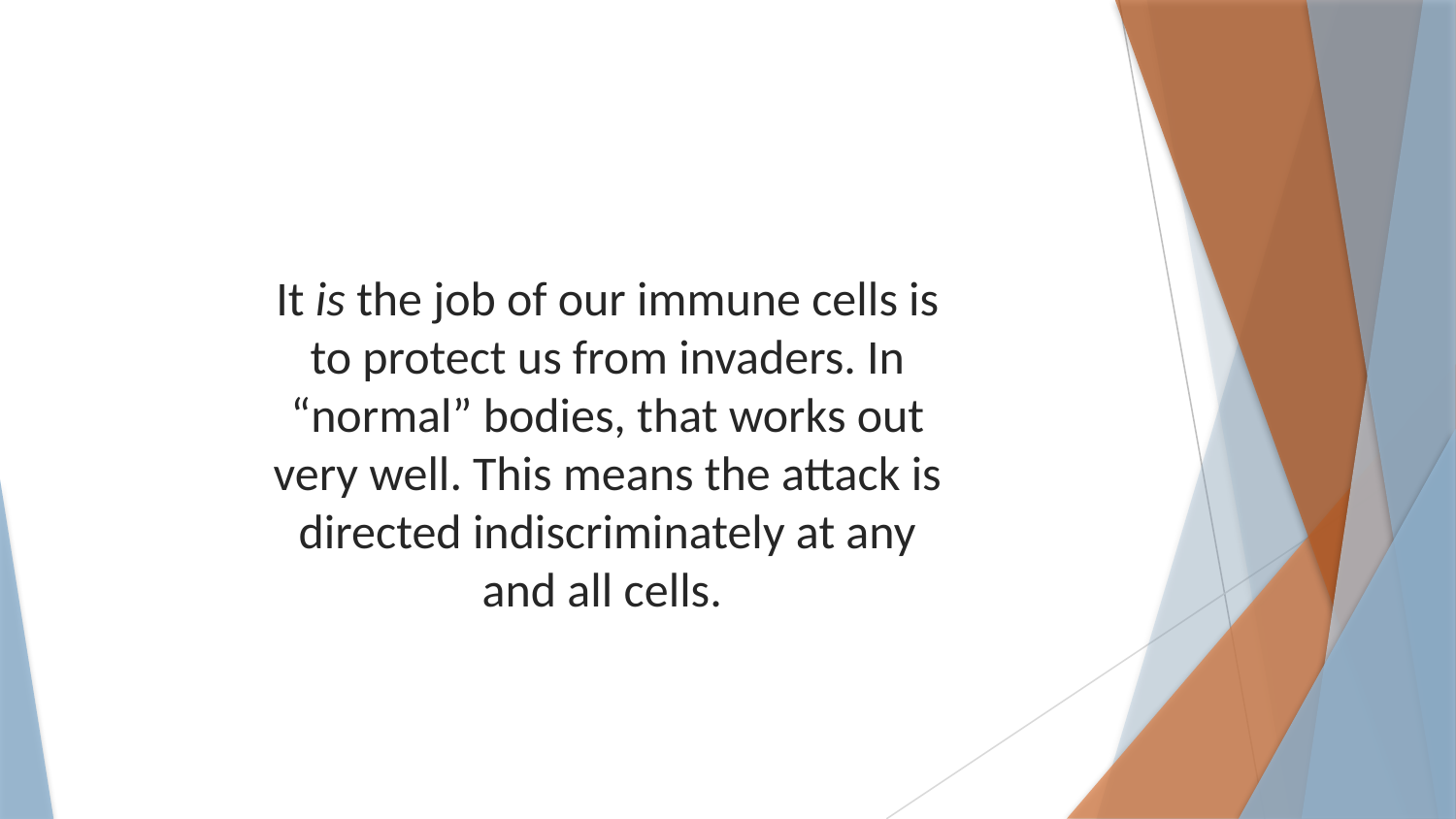

It is the job of our immune cells is to protect us from invaders. In “normal” bodies, that works out very well. This means the attack is directed indiscriminately at any and all cells.